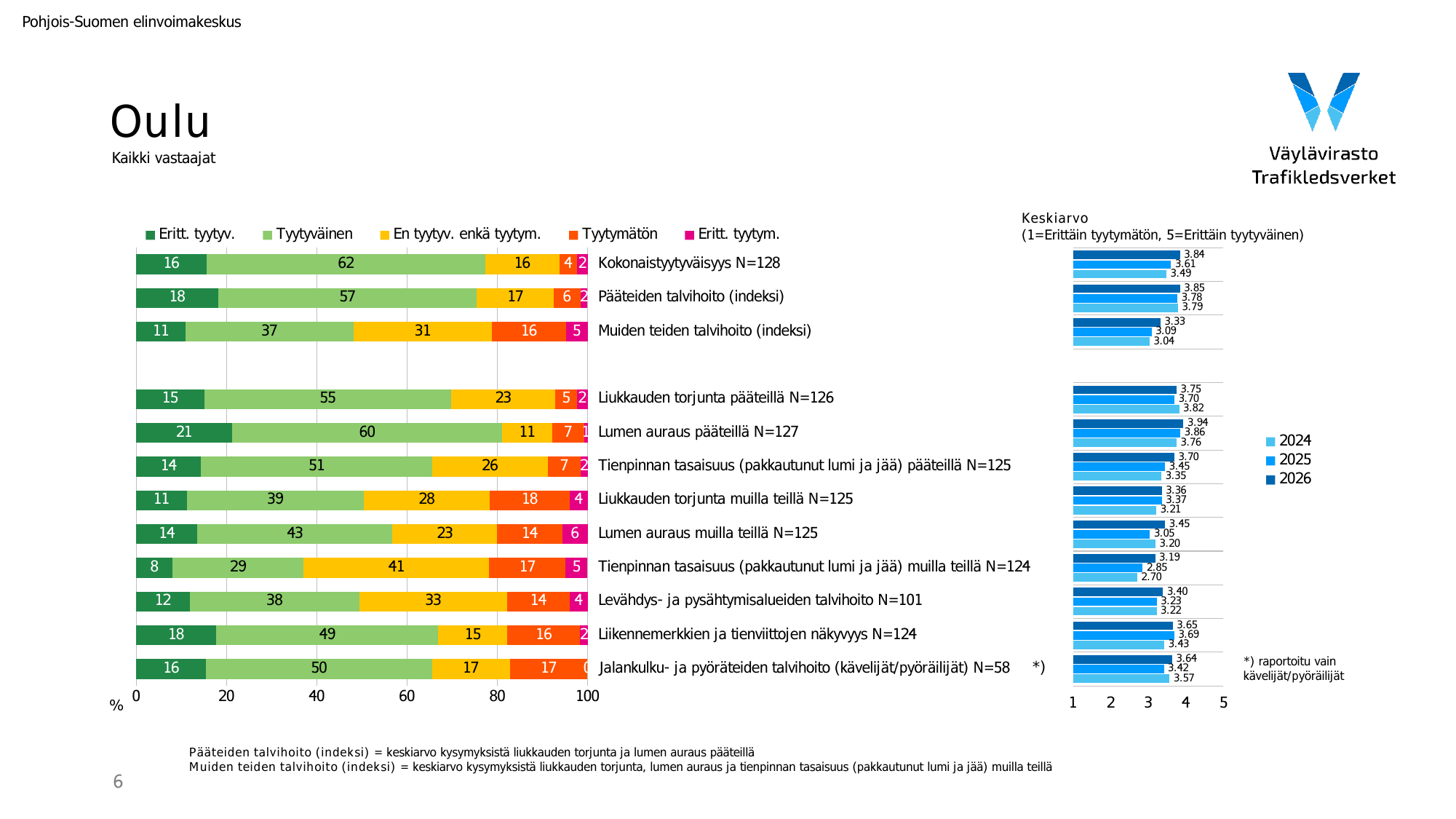

Pohjois-Suomen elinvoimakeskus
# Oulu
Kaikki vastaajat
Keskiarvo
(1=Erittäin tyytymätön, 5=Erittäin tyytyväinen)

### Chart

| Category | Eritt. tyytyv. | Tyytyväinen | En tyytyv. enkä tyytym. | Tyytymätön | Eritt. tyytym. |
|---|---|---|---|---|---|
| Kokonaistyytyväisyys N=128 | 15.625 | 61.71875 | 16.40625 | 3.90625 | 2.34375 |
| Pääteiden talvihoito (indeksi) | 18.181818181818183 | 57.31225296442688 | 16.99604743083004 | 5.928853754940712 | 1.5810276679841897 |
| Muiden teiden talvihoito (indeksi) | 10.962566844919786 | 37.16577540106952 | 30.74866310160428 | 16.310160427807485 | 4.81283422459893 |
|  | None | None | None | None | None |
| Liukkauden torjunta pääteillä N=126 | 15.079365079365079 | 54.761904761904766 | 23.015873015873016 | 4.761904761904762 | 2.380952380952381 |
| Lumen auraus pääteillä N=127 | 21.25984251968504 | 59.84251968503938 | 11.023622047244094 | 7.086614173228346 | 0.7874015748031495 |
| Tienpinnan tasaisuus (pakkautunut lumi ja jää) pääteillä N=125 | 14.399999999999999 | 51.2 | 25.6 | 7.199999999999999 | 1.6 |
| Liukkauden torjunta muilla teillä N=125 | 11.200000000000001 | 39.2 | 28.000000000000004 | 17.599999999999998 | 4.0 |
| Lumen auraus muilla teillä N=125 | 13.600000000000001 | 43.2 | 23.200000000000003 | 14.399999999999999 | 5.6000000000000005 |
| Tienpinnan tasaisuus (pakkautunut lumi ja jää) muilla teillä N=124 | 8.064516129032258 | 29.03225806451613 | 41.12903225806452 | 16.93548387096774 | 4.838709677419355 |
| Levähdys- ja pysähtymisalueiden talvihoito N=101 | 11.881188118811881 | 37.62376237623762 | 32.67326732673268 | 13.861386138613863 | 3.9603960396039604 |
| Liikennemerkkien ja tienviittojen näkyvyys N=124 | 17.741935483870968 | 49.193548387096776 | 15.32258064516129 | 16.129032258064516 | 1.6129032258064515 |
| Jalankulku- ja pyöräteiden talvihoito (kävelijät/pyöräilijät) N=58 | 15.517241379310345 | 50.0 | 17.24137931034483 | 17.24137931034483 | 0.0 |

### Chart

| Category | 2026 | 2025 | 2024 |
|---|---|---|---|
*) raportoitu vain
kävelijät/pyöräilijät
*)
%
Pääteiden talvihoito (indeksi) = keskiarvo kysymyksistä liukkauden torjunta ja lumen auraus pääteillä
Muiden teiden talvihoito (indeksi) = keskiarvo kysymyksistä liukkauden torjunta, lumen auraus ja tienpinnan tasaisuus (pakkautunut lumi ja jää) muilla teillä

6